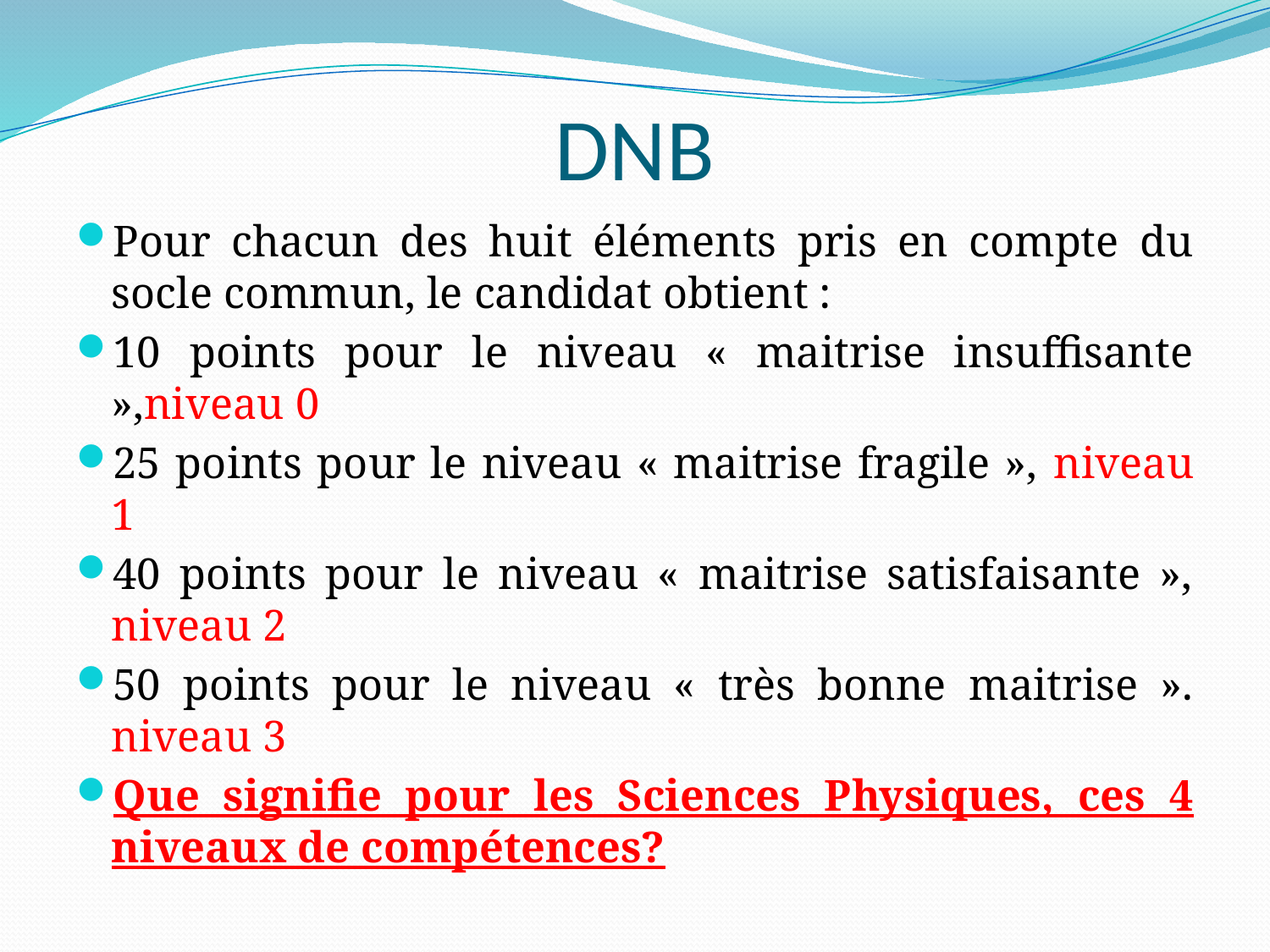

# DNB
Pour chacun des huit éléments pris en compte du socle commun, le candidat obtient :
10 points pour le niveau « maitrise insuffisante »,niveau 0
25 points pour le niveau « maitrise fragile », niveau 1
40 points pour le niveau « maitrise satisfaisante », niveau 2
50 points pour le niveau « très bonne maitrise ». niveau 3
Que signifie pour les Sciences Physiques, ces 4 niveaux de compétences?